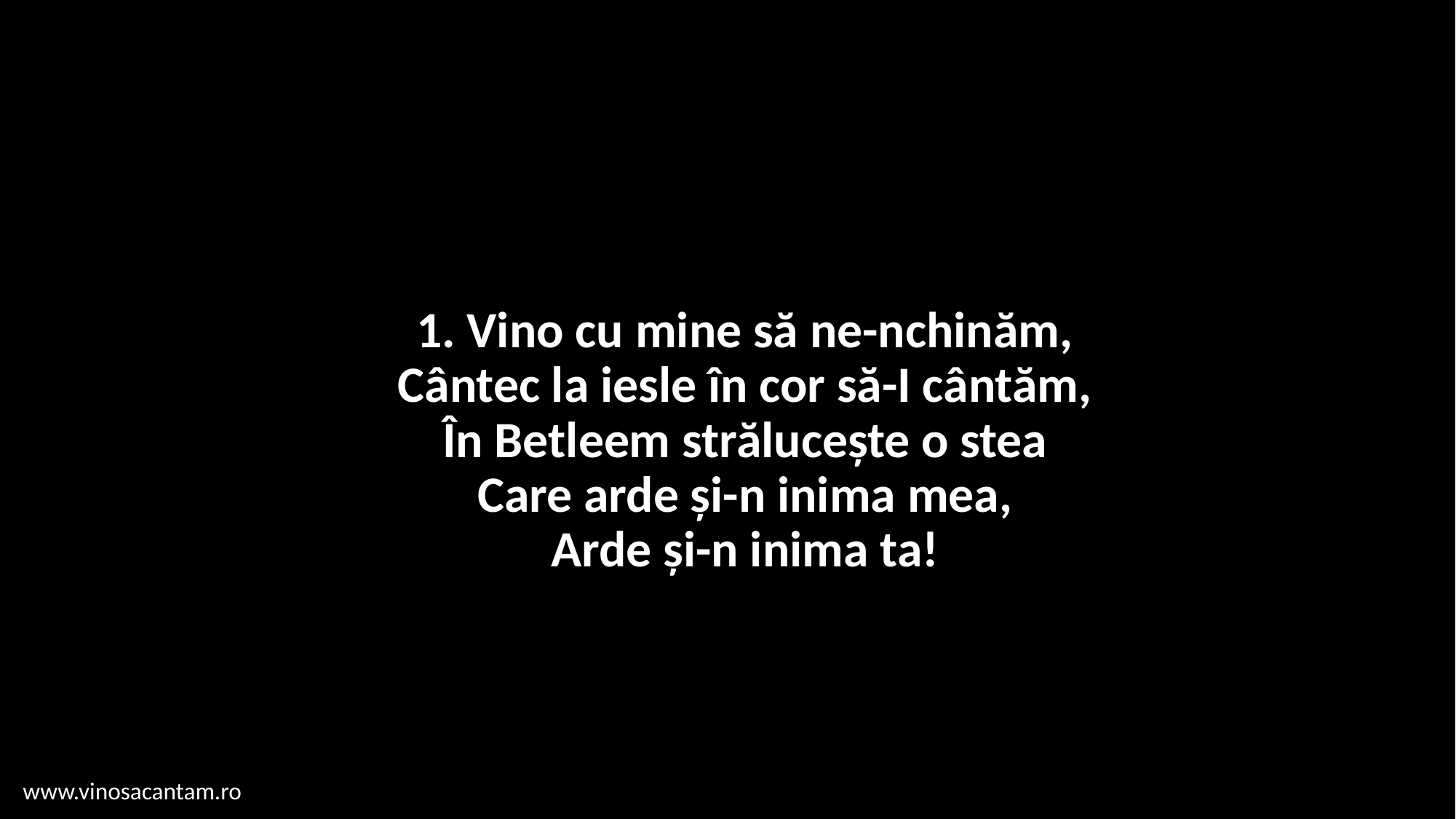

# 1. Vino cu mine să ne-nchinăm, Cântec la iesle în cor să-I cântăm, În Betleem strălucește o stea Care arde și-n inima mea, Arde și-n inima ta!
www.vinosacantam.ro